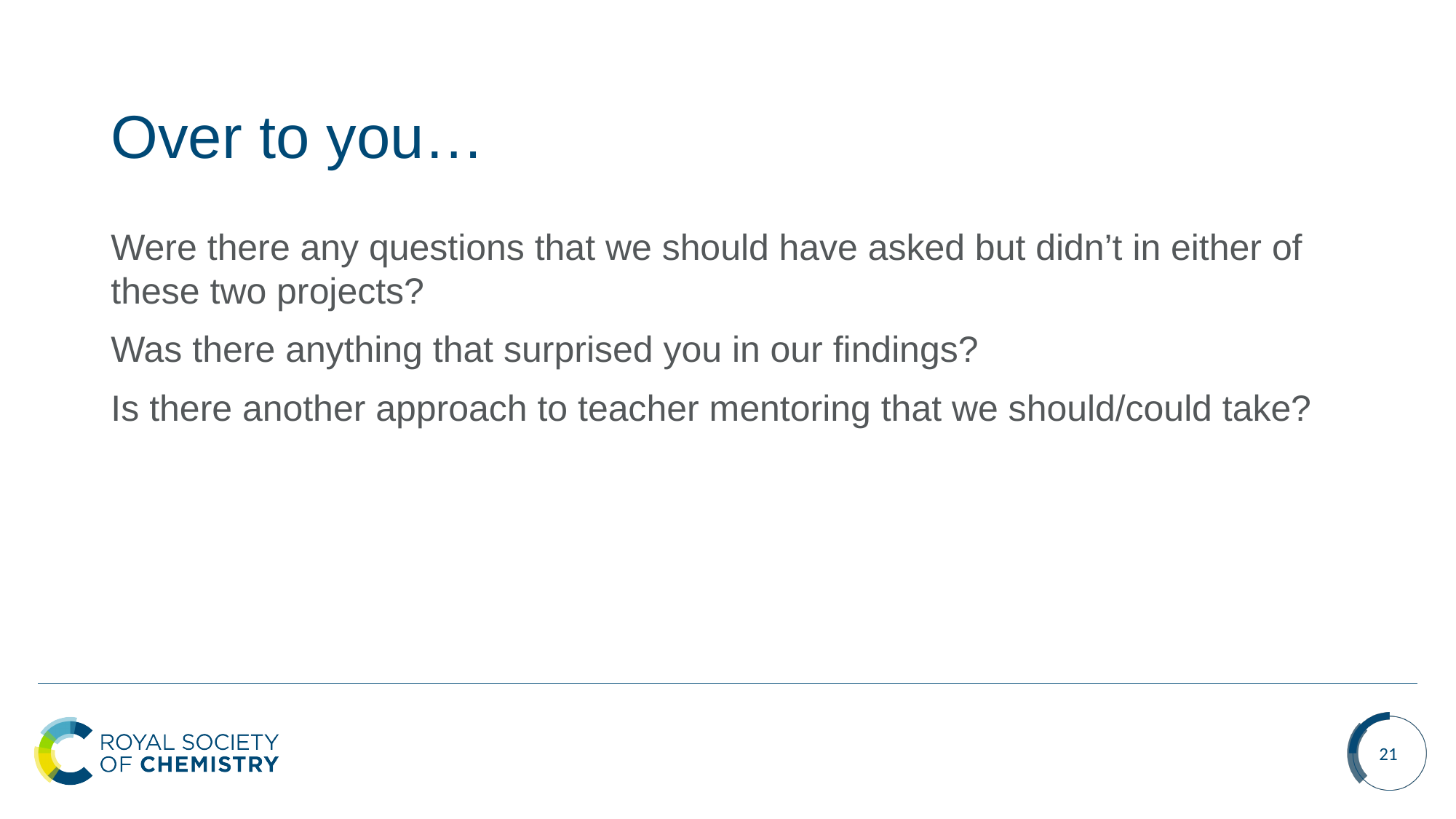

# Over to you…
Were there any questions that we should have asked but didn’t in either of these two projects?
Was there anything that surprised you in our findings?
Is there another approach to teacher mentoring that we should/could take?
21